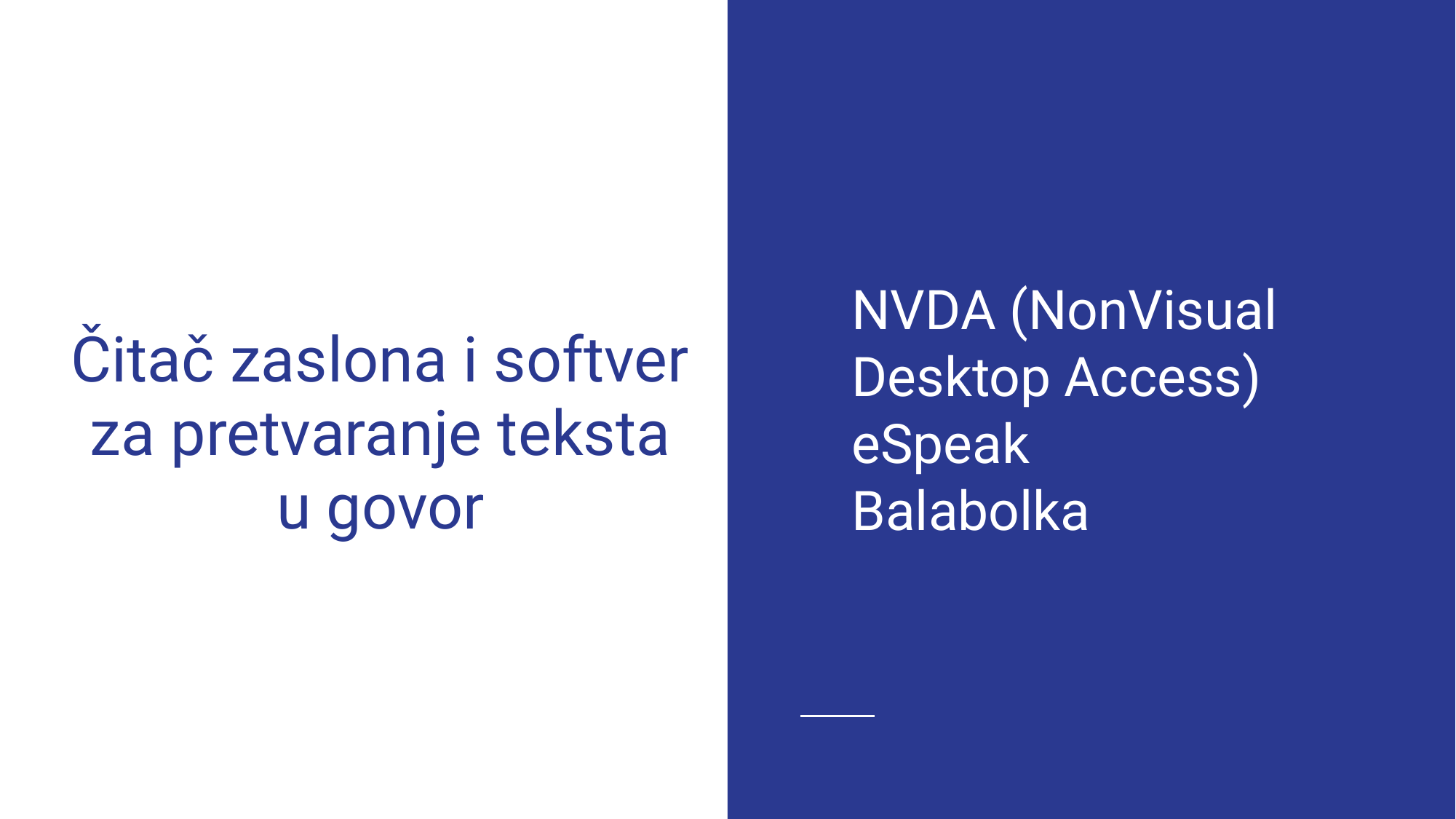

NVDA (NonVisual Desktop Access)
eSpeak
Balabolka
# Čitač zaslona i softver za pretvaranje teksta u govor